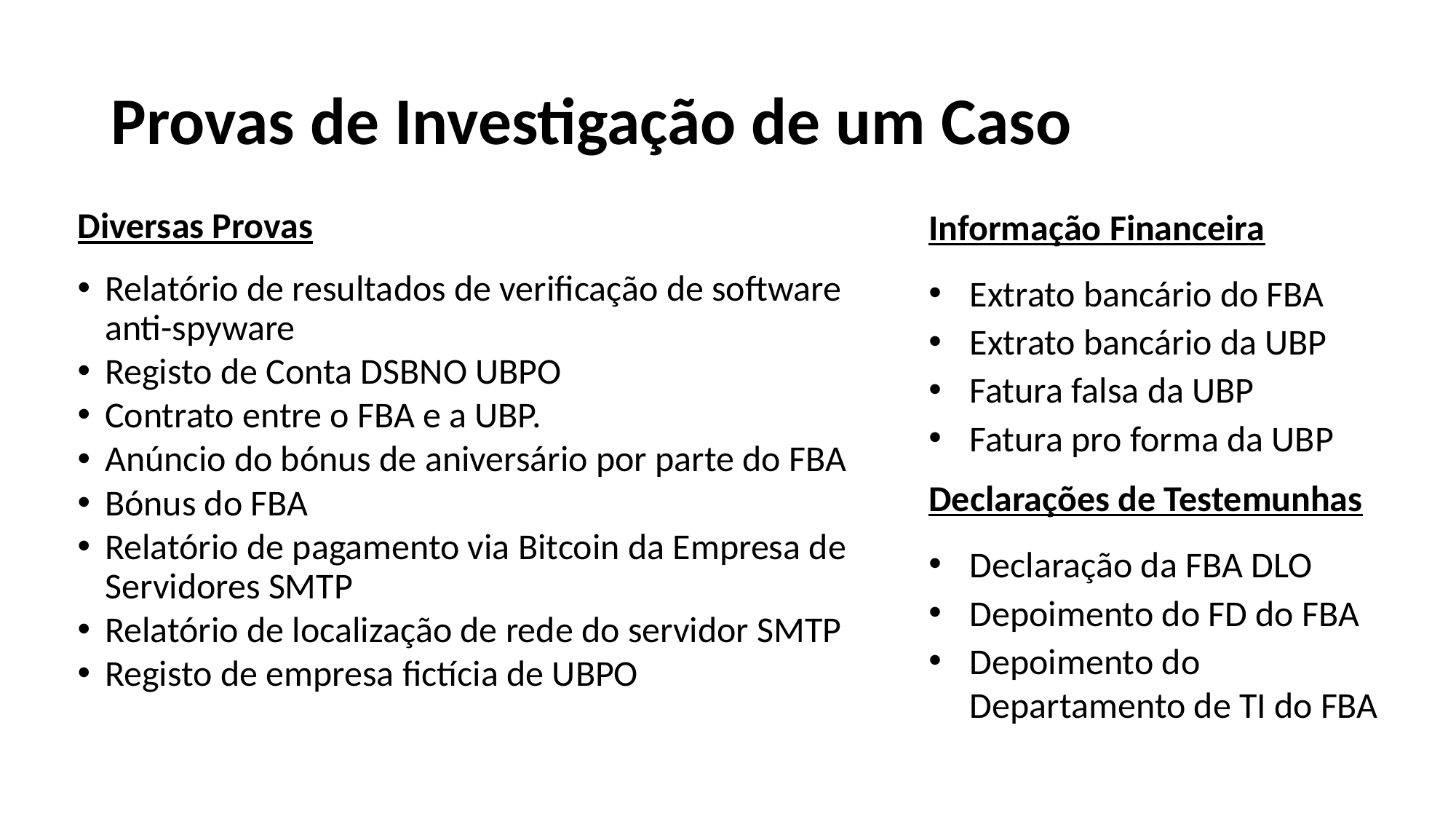

# Provas de Investigação de um Caso
Informação Financeira
Extrato bancário do FBA
Extrato bancário da UBP
Fatura falsa da UBP
Fatura pro forma da UBP
Diversas Provas
Relatório de resultados de verificação de software anti-spyware
Registo de Conta DSBNO UBPO
Contrato entre o FBA e a UBP.
Anúncio do bónus de aniversário por parte do FBA
Bónus do FBA
Relatório de pagamento via Bitcoin da Empresa de Servidores SMTP
Relatório de localização de rede do servidor SMTP
Registo de empresa fictícia de UBPO
Declarações de Testemunhas
Declaração da FBA DLO
Depoimento do FD do FBA
Depoimento do Departamento de TI do FBA